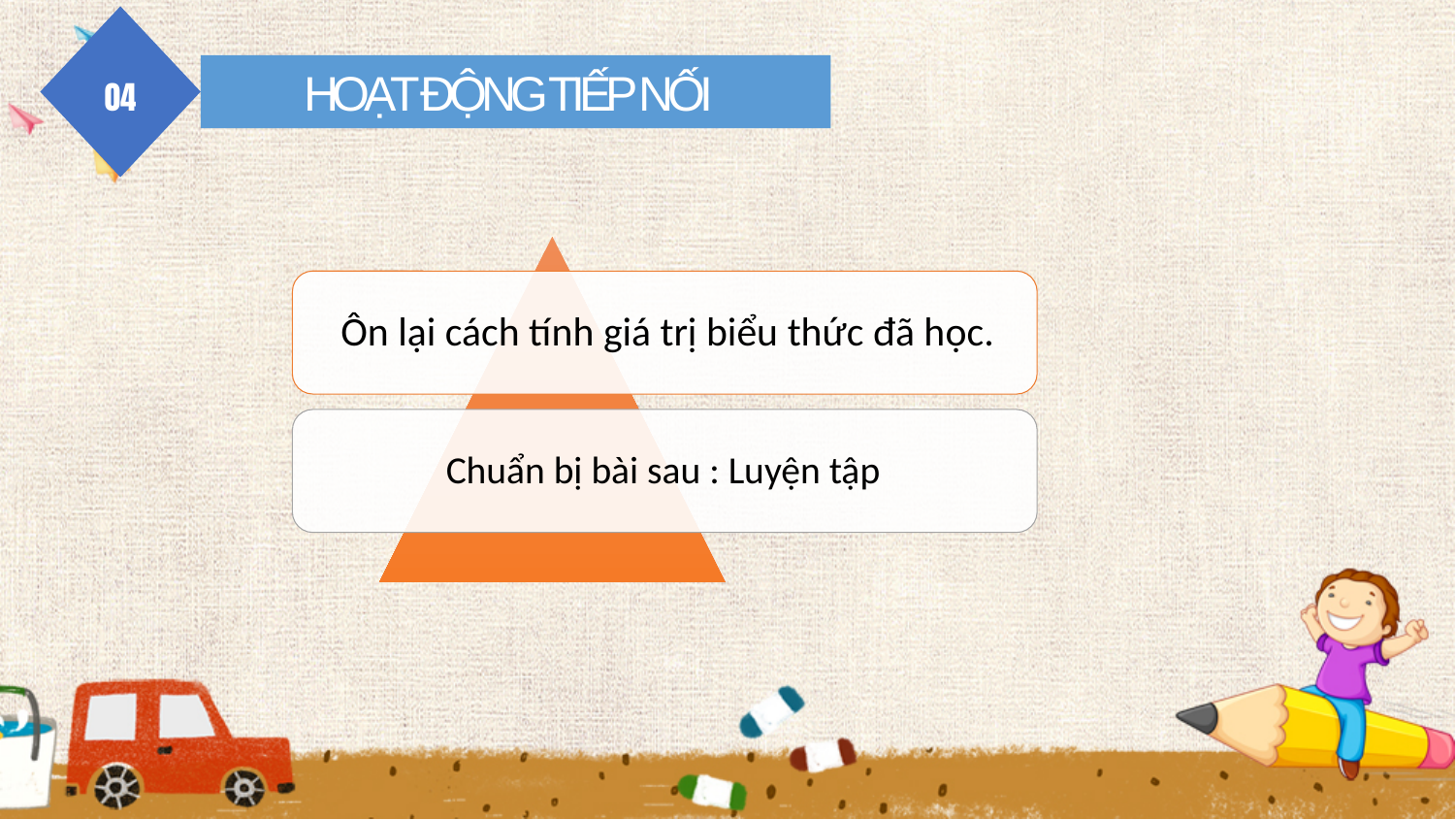

HOẠT ĐỘNG TIẾP NỐI

04
Ôn lại cách tính giá trị biểu thức đã học.
Chuẩn bị bài sau : Luyện tập